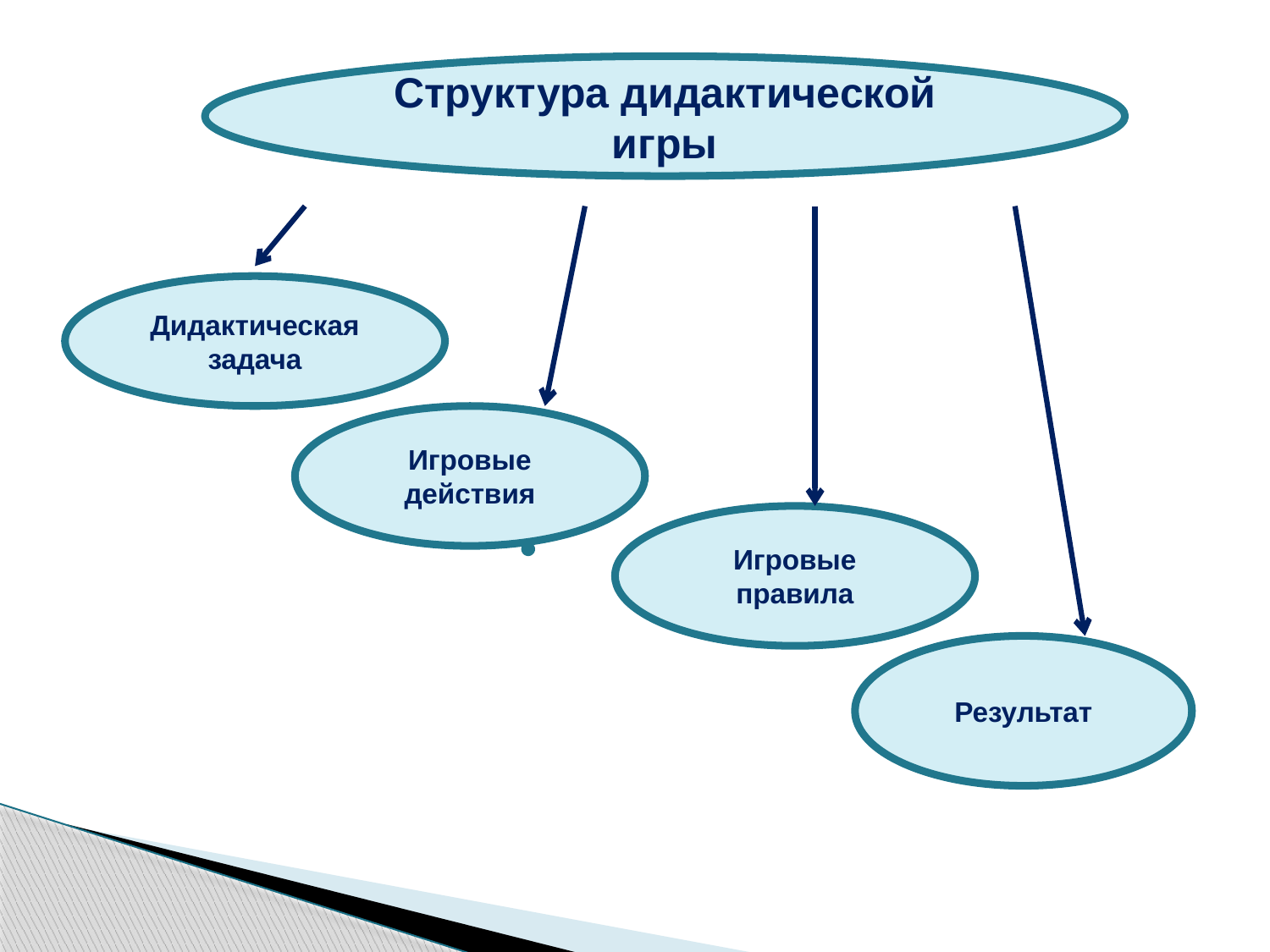

#
Структура дидактической игры

Дидактическая задача
Игровые действия
Игровые правила

Результат